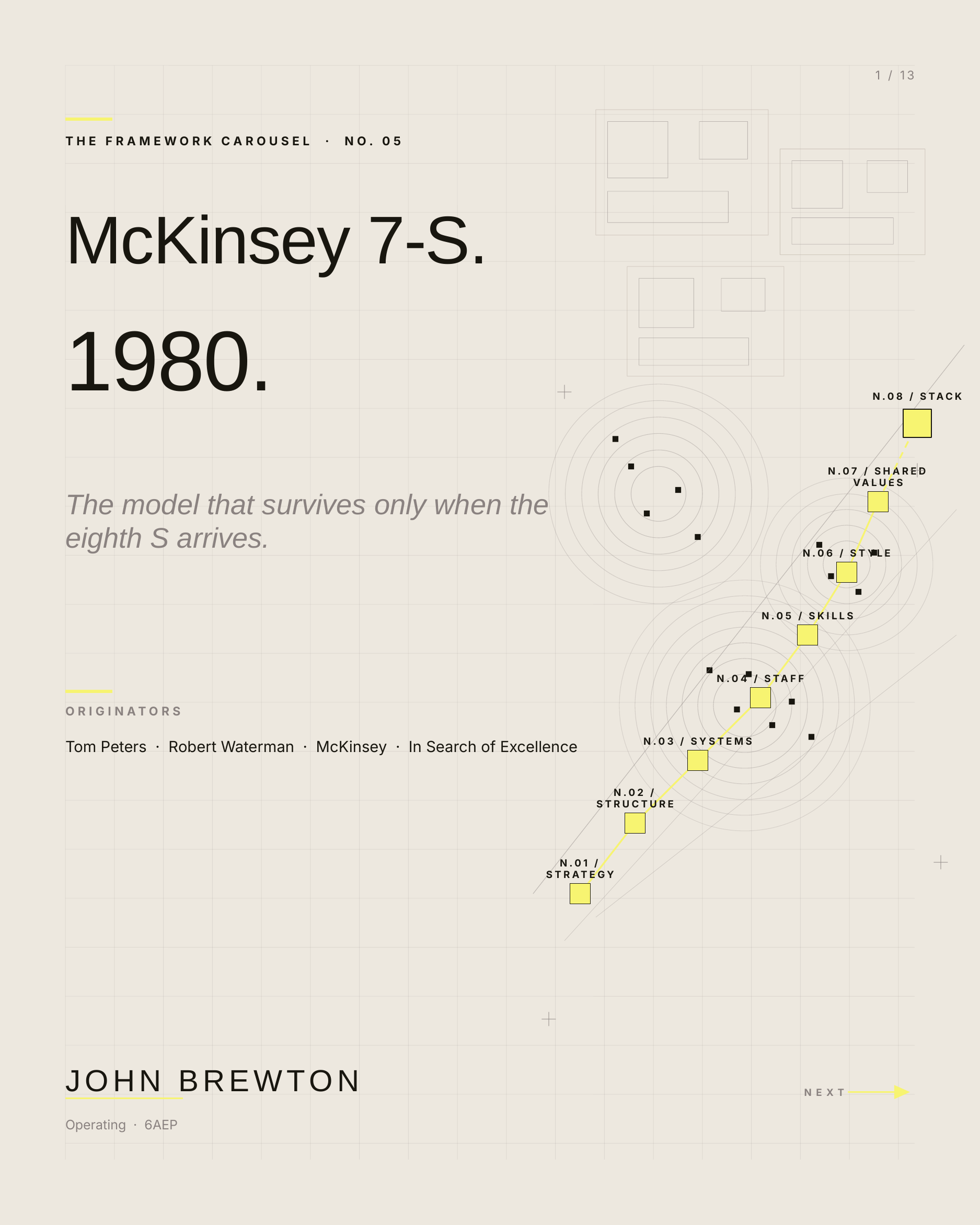

1 / 13

THE FRAMEWORK CAROUSEL  ·  NO. 05

McKinsey 7-S.

1980.

N.08 / STACK

N.07 / SHARED VALUES

The model that survives only when the eighth S arrives.

N.06 / STYLE

N.05 / SKILLS

N.04 / STAFF

ORIGINATORS

N.03 / SYSTEMS
Tom Peters  ·  Robert Waterman  ·  McKinsey  ·  In Search of Excellence

N.02 / STRUCTURE

N.01 / STRATEGY

JOHN BREWTON
NEXT

Operating  ·  6AEP